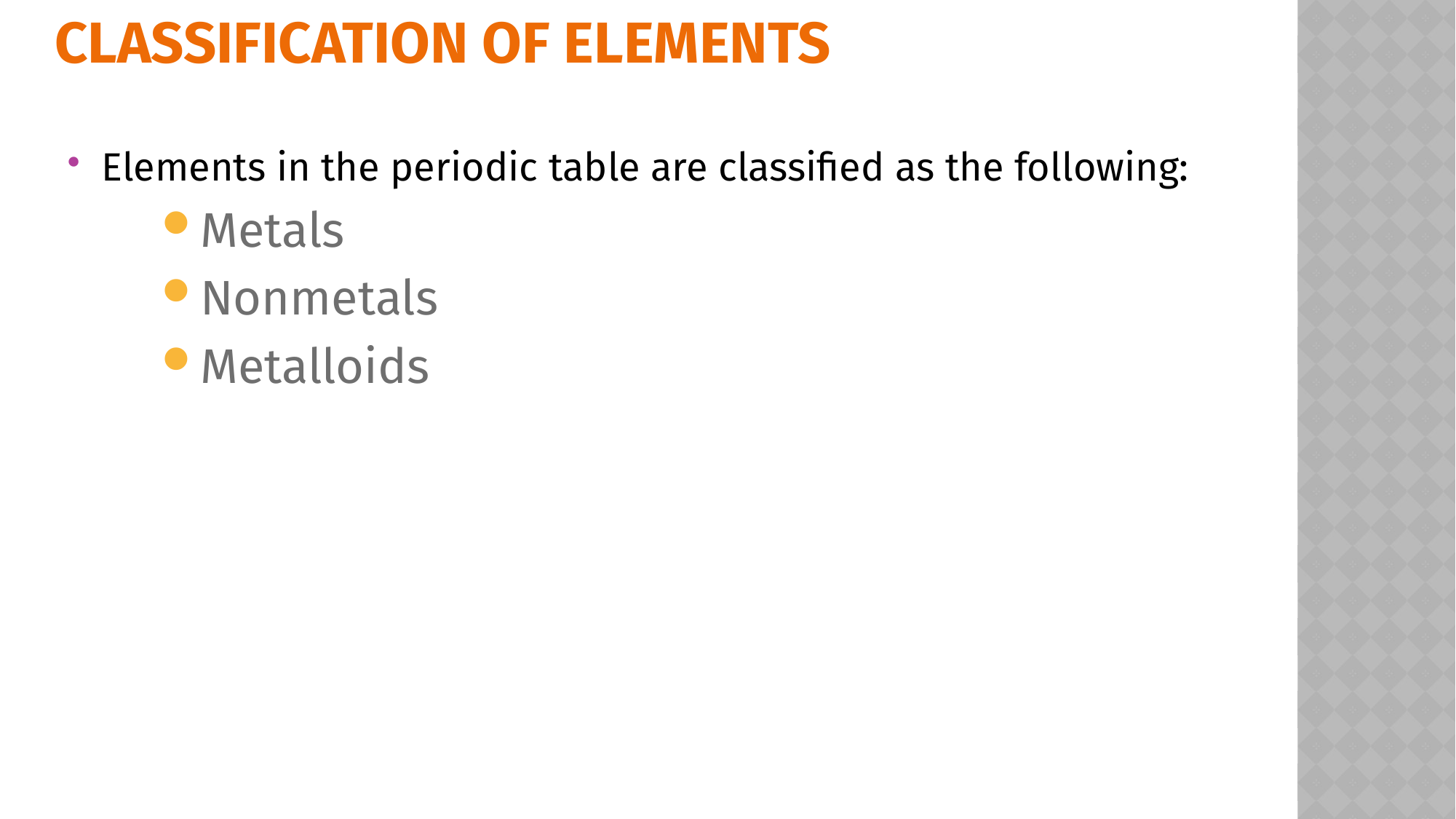

# Classification of Elements
Elements in the periodic table are classified as the following:
Metals
Nonmetals
Metalloids